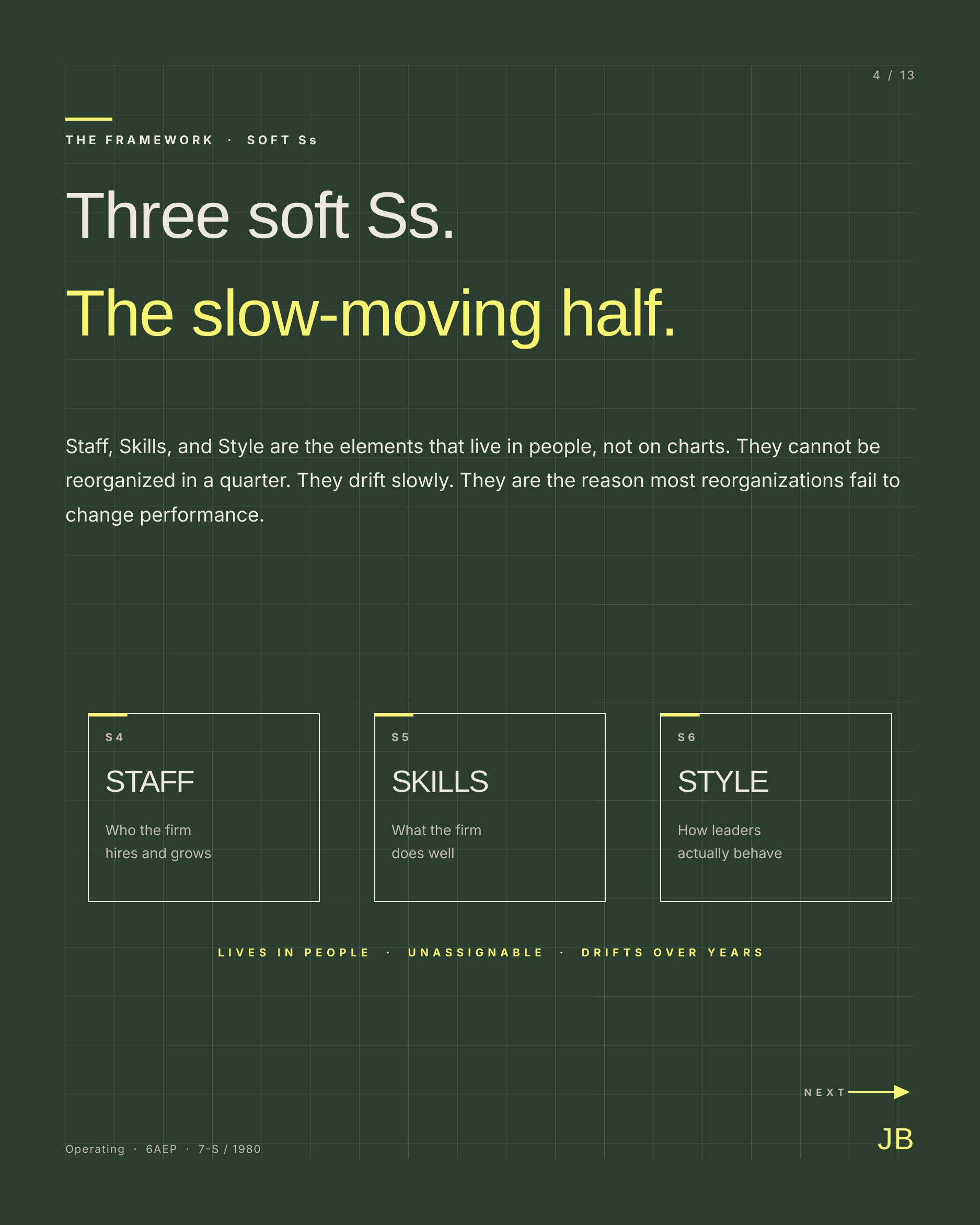

4 / 13

THE FRAMEWORK  ·  SOFT Ss

Three soft Ss.

The slow-moving half.

Staff, Skills, and Style are the elements that live in people, not on charts. They cannot be reorganized in a quarter. They drift slowly. They are the reason most reorganizations fail to change performance.

S4
S5
S6

STAFF
SKILLS
STYLE

Who the firm
hires and grows
What the firm
does well
How leaders
actually behave

LIVES IN PEOPLE  ·  UNASSIGNABLE  ·  DRIFTS OVER YEARS

NEXT

JB
Operating  ·  6AEP  ·  7-S / 1980